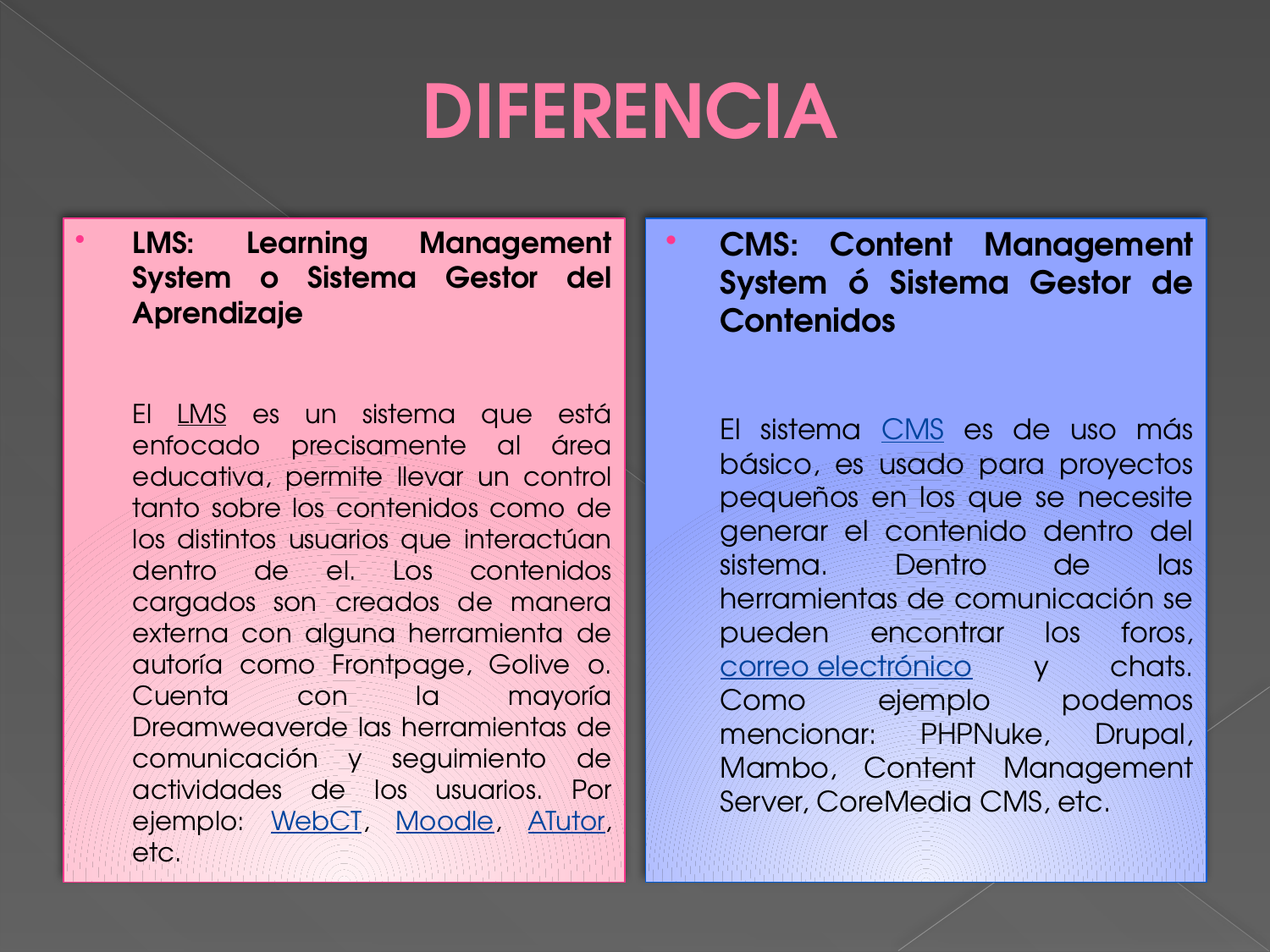

# DIFERENCIA
LMS: Learning Management System o Sistema Gestor del Aprendizaje
El LMS es un sistema que está enfocado precisamente al área educativa, permite llevar un control tanto sobre los contenidos como de los distintos usuarios que interactúan dentro de el. Los contenidos cargados son creados de manera externa con alguna herramienta de autoría como Frontpage, Golive o.
Cuenta con la mayoría Dreamweaverde las herramientas de comunicación y seguimiento de actividades de los usuarios. Por ejemplo: WebCT, Moodle, ATutor, etc.

CMS: Content Management System ó Sistema Gestor de Contenidos
El sistema CMS es de uso más básico, es usado para proyectos pequeños en los que se necesite generar el contenido dentro del sistema. Dentro de las herramientas de comunicación se pueden encontrar los foros, correo electrónico y chats.
Como ejemplo podemos mencionar: PHPNuke, Drupal, Mambo, Content Management Server, CoreMedia CMS, etc.